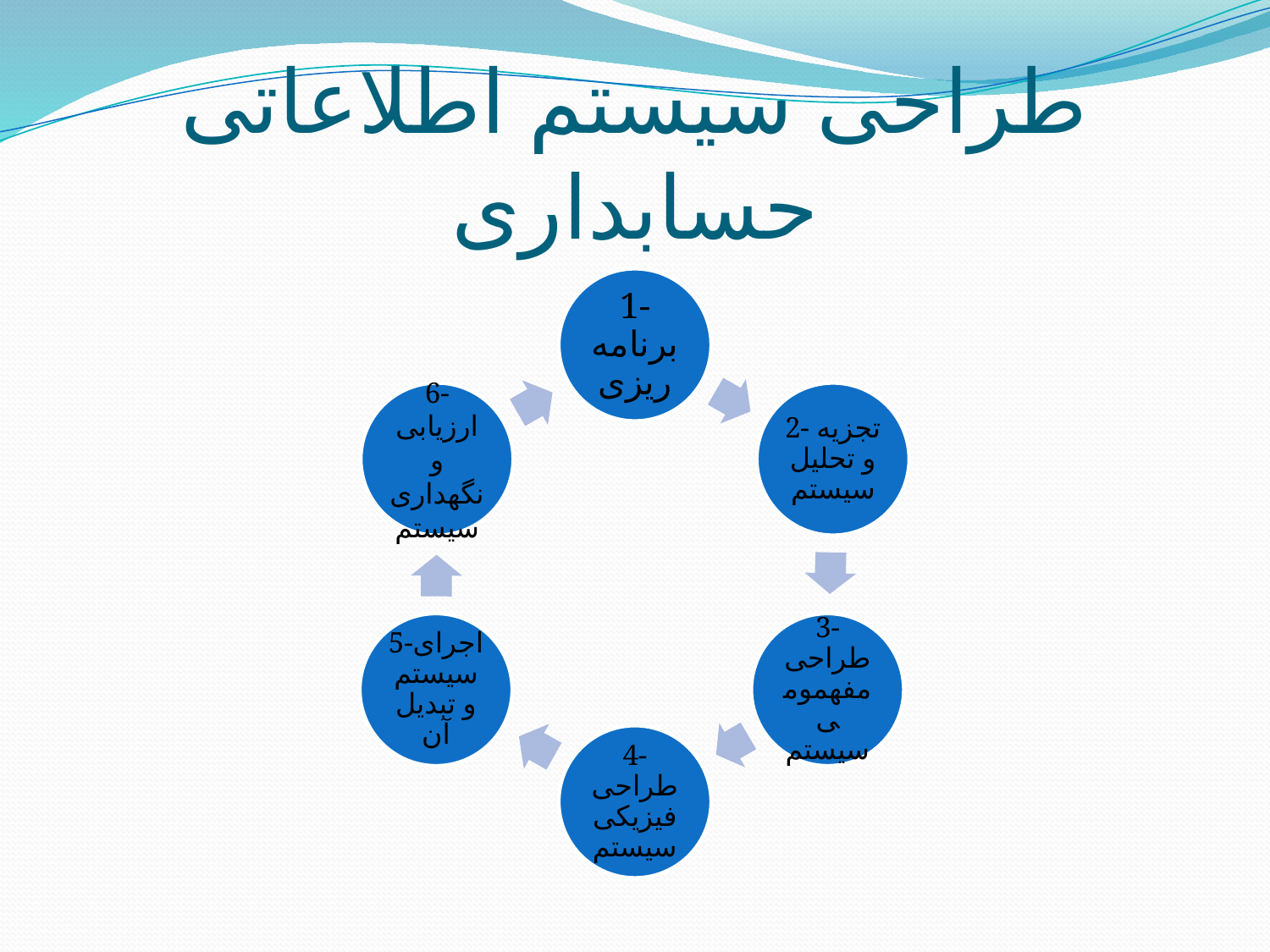

# طراحی سیستم اطلاعاتی حسابداری
1-برنامه ریزی

2-تجزیه  و تحلیل سیستم

3-طراحی مفهمومی سیستم

4-طراحی فیزیکی سیستم

5-اجرای سیستم و تبدیل آن

6-ارزیابی و نگهداری سیستم